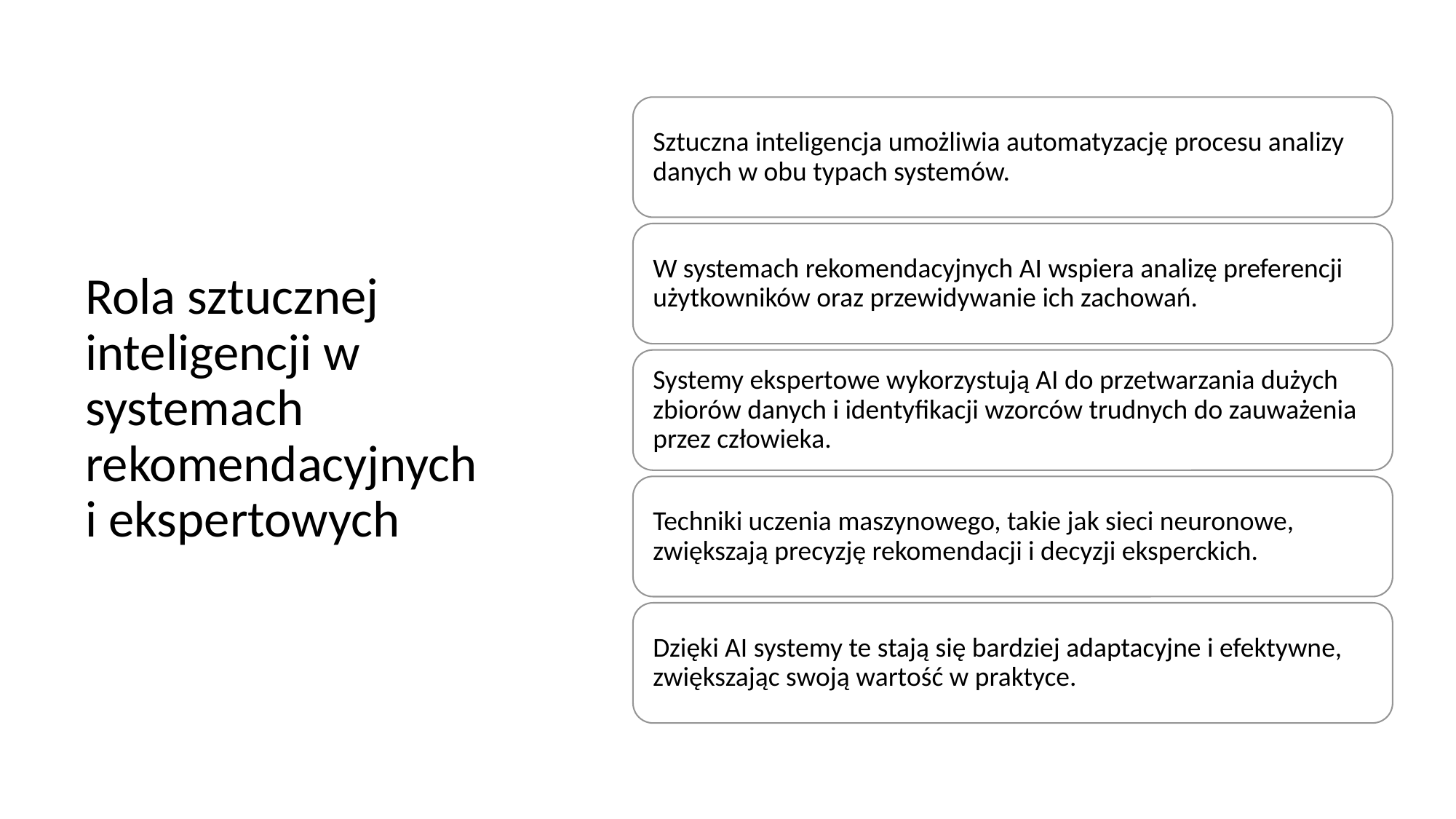

Sztuczna inteligencja umożliwia automatyzację procesu analizy danych w obu typach systemów.
W systemach rekomendacyjnych AI wspiera analizę preferencji użytkowników oraz przewidywanie ich zachowań.
Systemy ekspertowe wykorzystują AI do przetwarzania dużych zbiorów danych i identyfikacji wzorców trudnych do zauważenia przez człowieka.
Techniki uczenia maszynowego, takie jak sieci neuronowe, zwiększają precyzję rekomendacji i decyzji eksperckich.
Dzięki AI systemy te stają się bardziej adaptacyjne i efektywne, zwiększając swoją wartość w praktyce.
# Rola sztucznej inteligencji w systemach rekomendacyjnych i ekspertowych